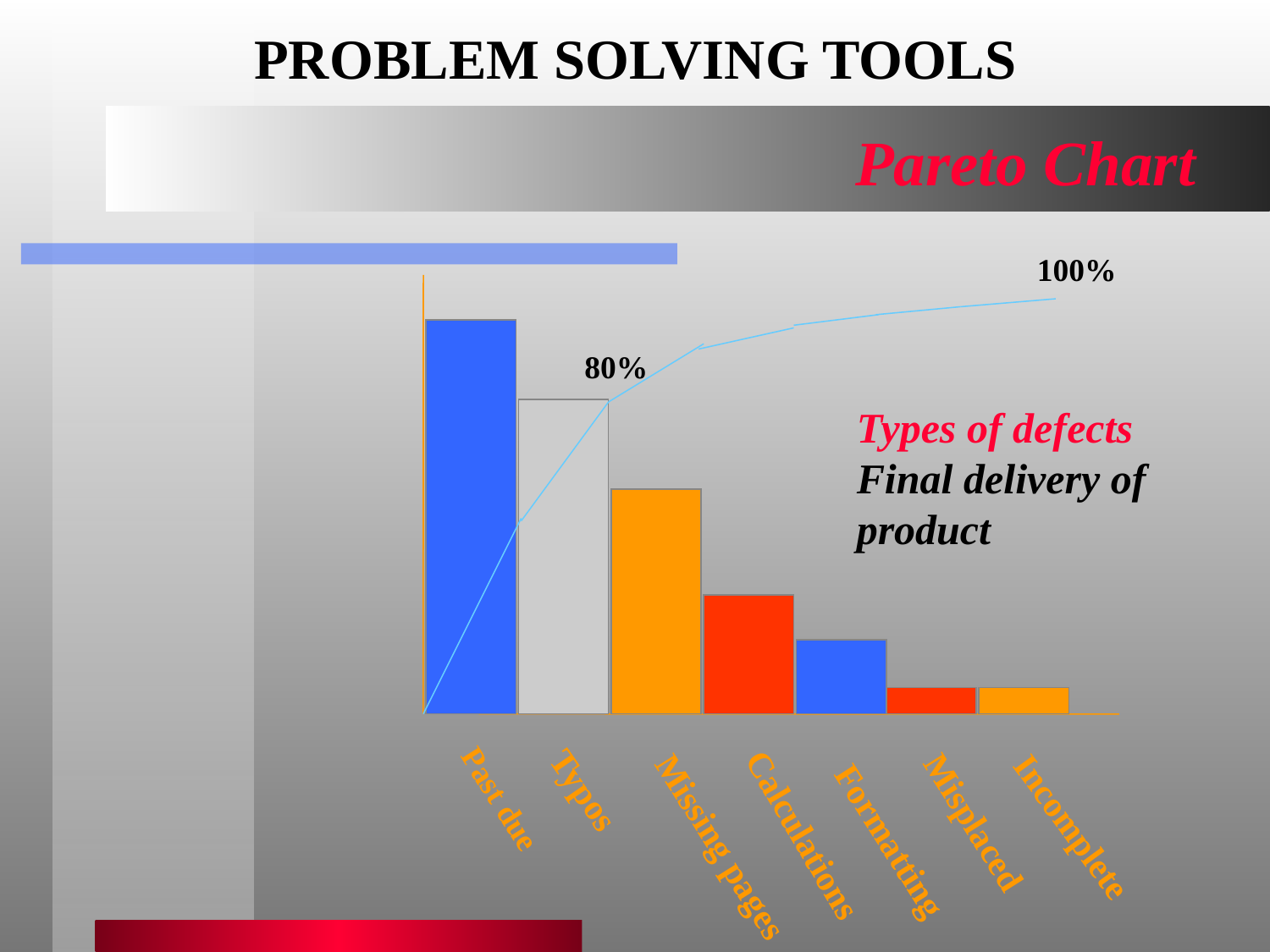

PROBLEM SOLVING TOOLS
Pareto Chart
100%

80%

Types of defects
Final delivery of
product

Typos
Past due
Misplaced
Incomplete
Calculations
Formatting
Missing pages